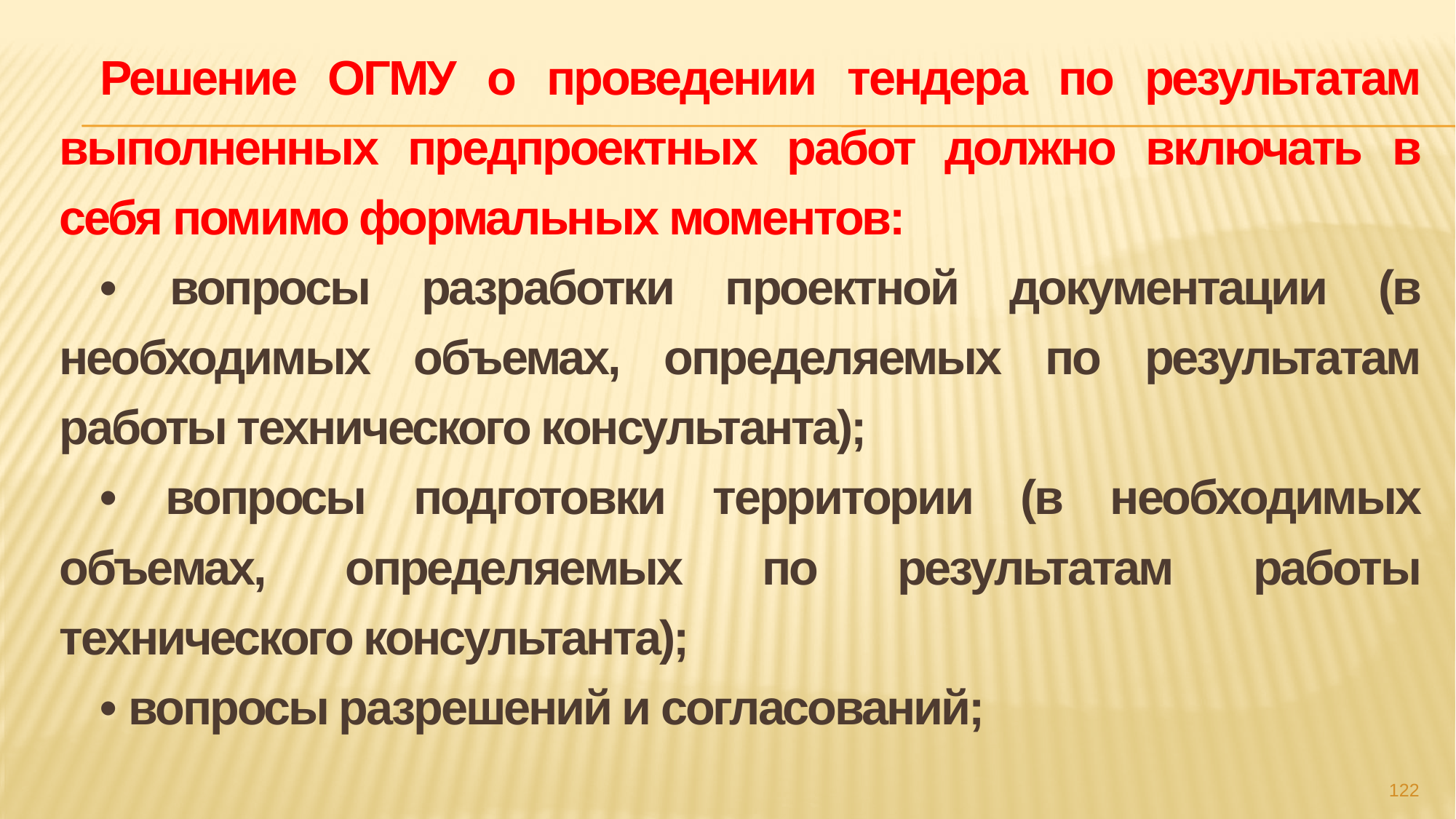

Решение ОГМУ о проведении тендера по результатам выполненных предпроектных работ должно включать в себя помимо формальных моментов:
• вопросы разработки проектной документации (в необходимых объемах, определяемых по результатам работы технического консультанта);
• вопросы подготовки территории (в необходимых объемах, определяемых по результатам работы технического консультанта);
• вопросы разрешений и согласований;
#
122